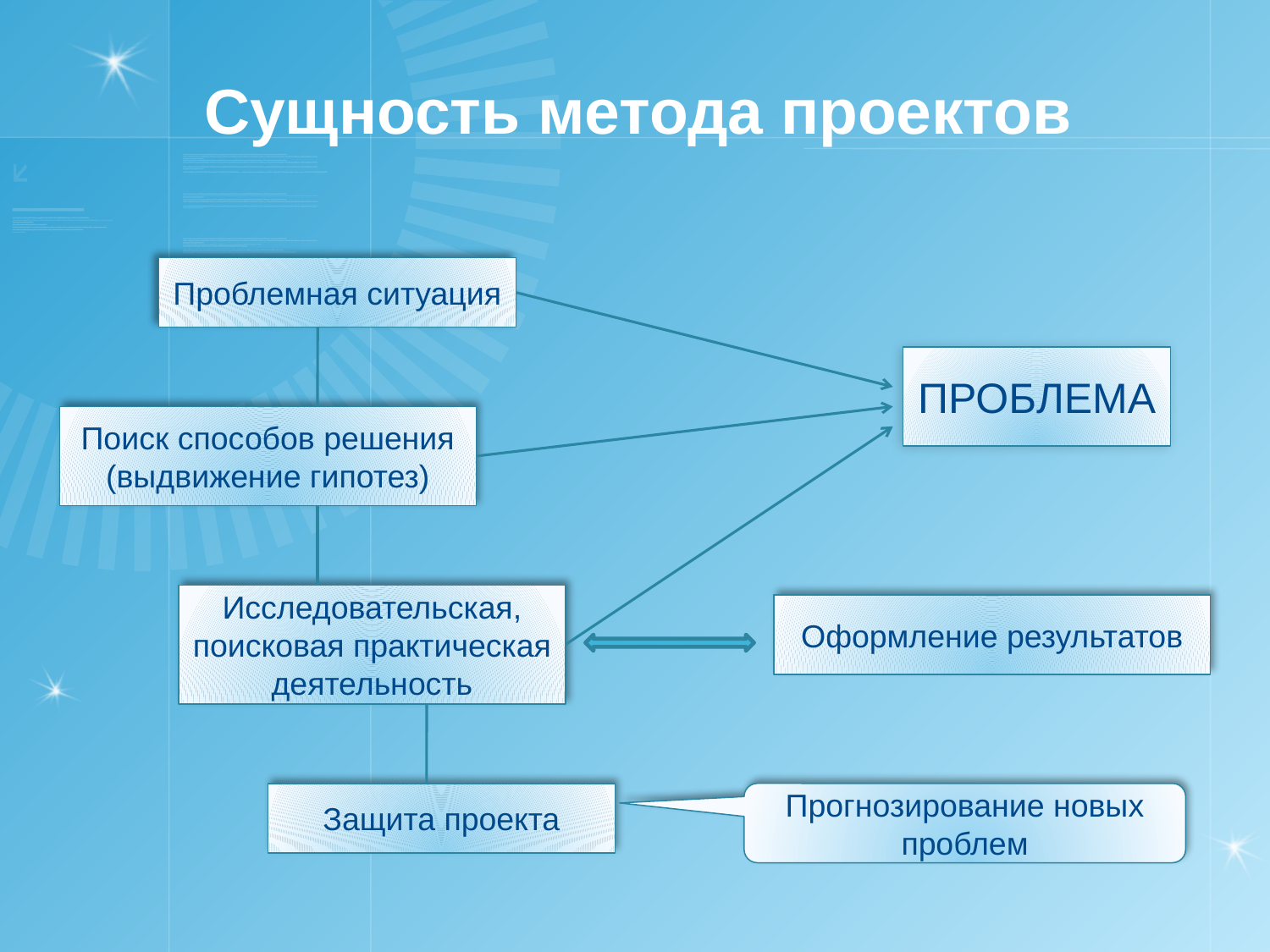

# Сущность метода проектов
Проблемная ситуация
ПРОБЛЕМА
Поиск способов решения
(выдвижение гипотез)
Исследовательская,
поисковая практическая
деятельность
Оформление результатов
Прогнозирование новых
проблем

Защита проекта